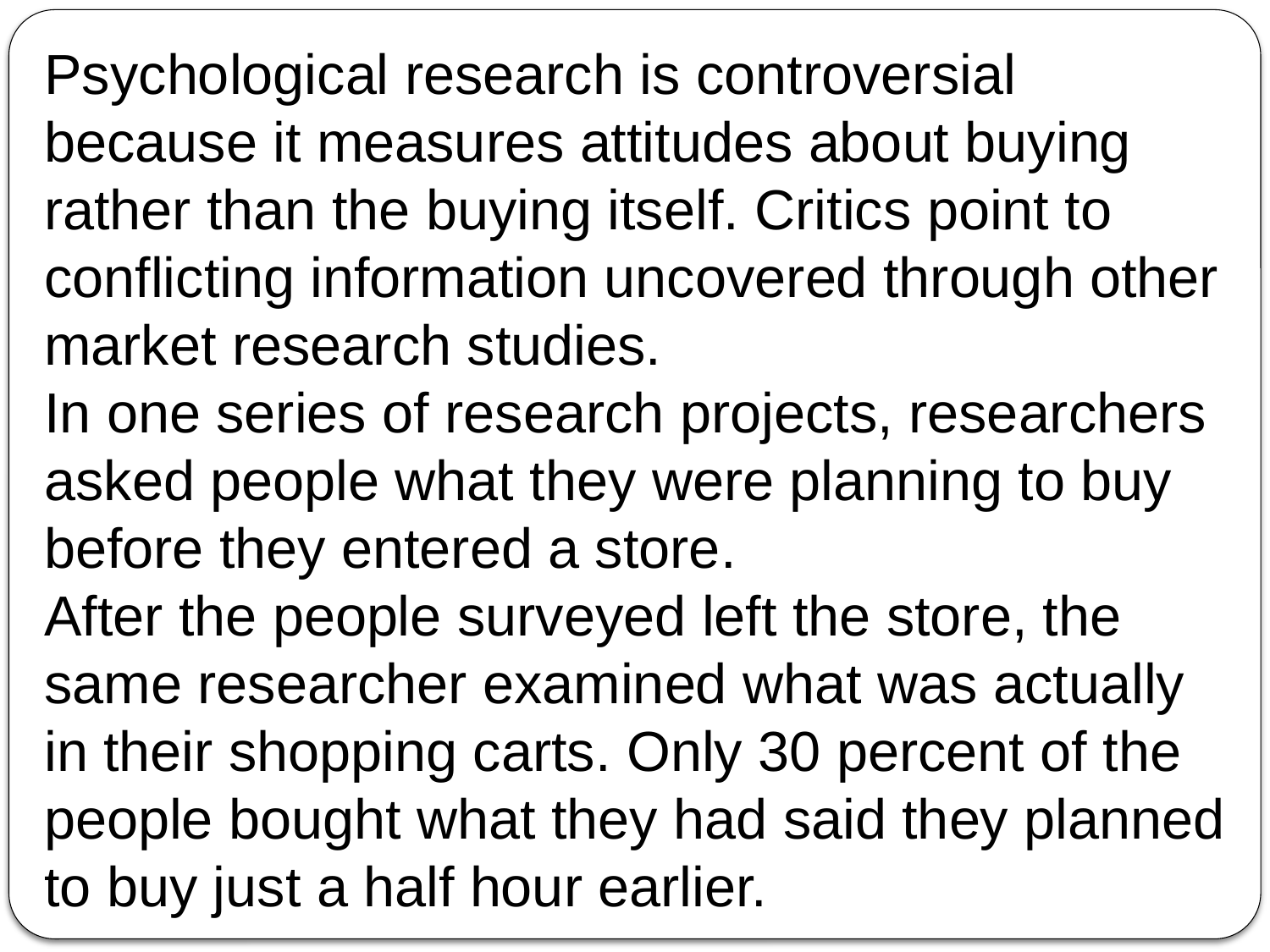

Psychological research is controversial because it measures attitudes about buying rather than the buying itself. Critics point to conflicting information uncovered through other market research studies.
In one series of research projects, researchers asked people what they were planning to buy before they entered a store.
After the people surveyed left the store, the same researcher examined what was actually in their shopping carts. Only 30 percent of the people bought what they had said they planned to buy just a half hour earlier.